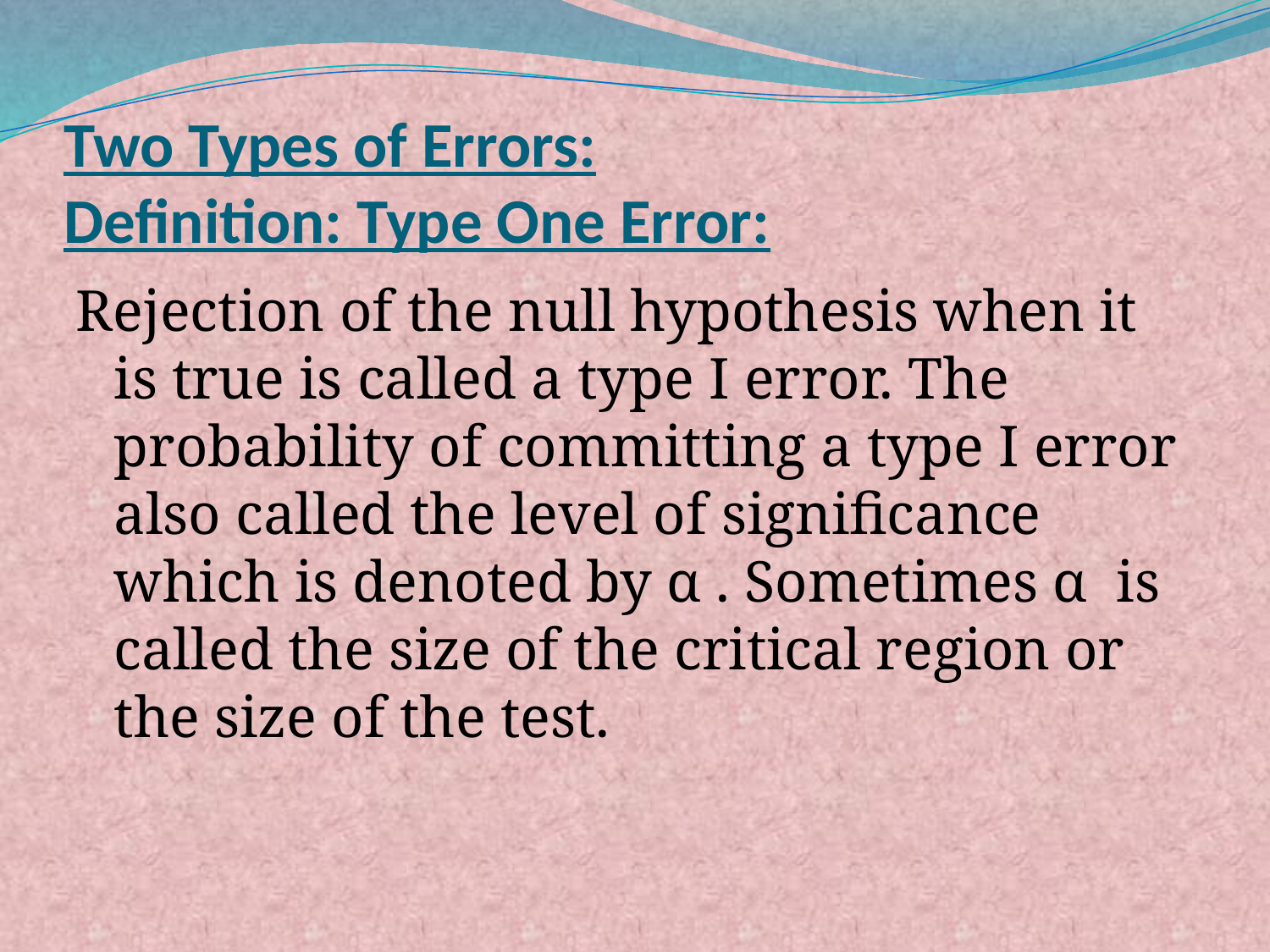

# Two Types of Errors: Definition: Type One Error:
Rejection of the null hypothesis when it is true is called a type I error. The probability of committing a type I error also called the level of significance  which is denoted by α . Sometimes α  is called the size of the critical region or the size of the test.